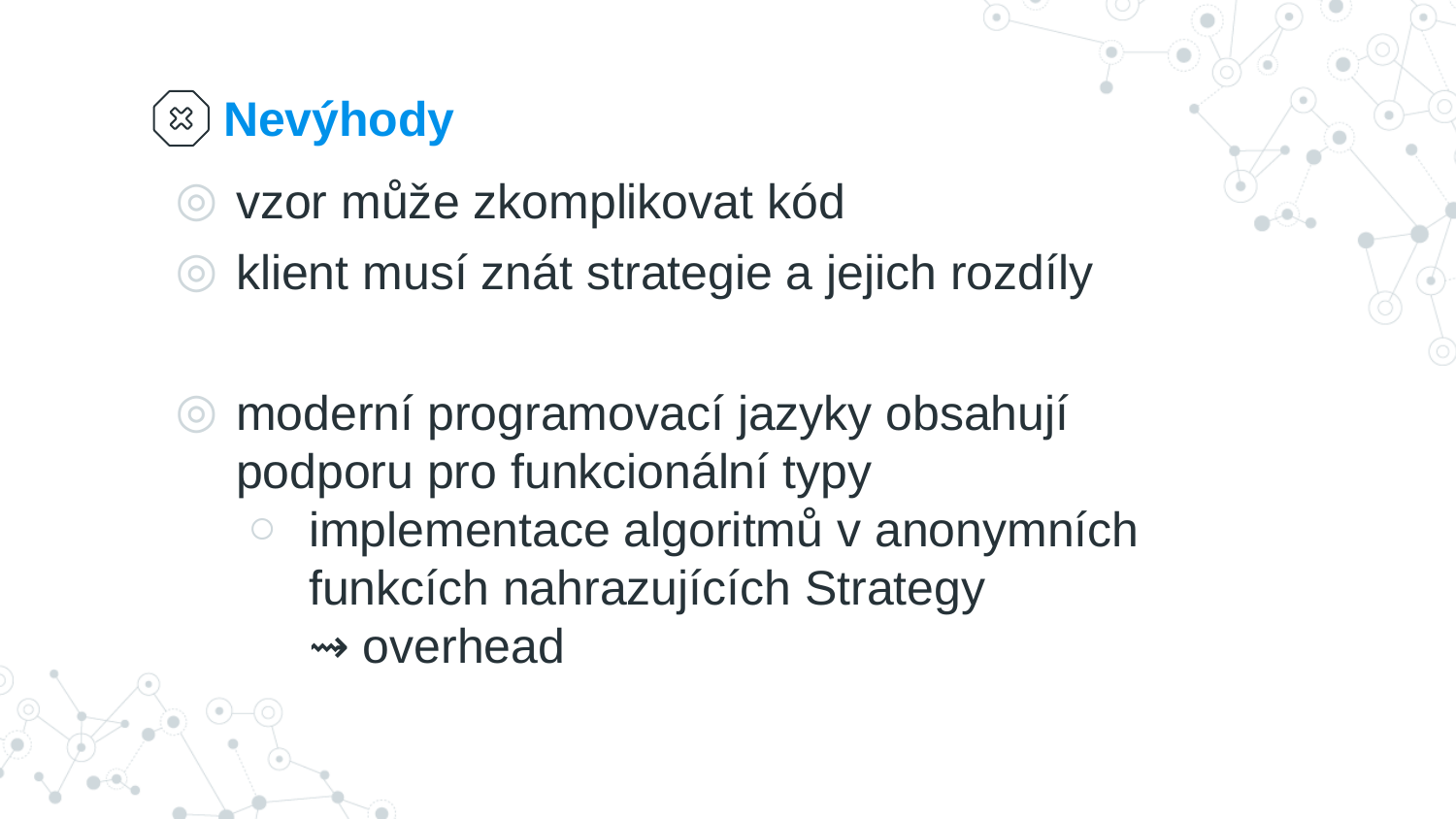

# Nevýhody

vzor může zkomplikovat kód
klient musí znát strategie a jejich rozdíly

moderní programovací jazyky obsahují podporu pro funkcionální typy
implementace algoritmů v anonymních funkcích nahrazujících Strategy
⇝ overhead